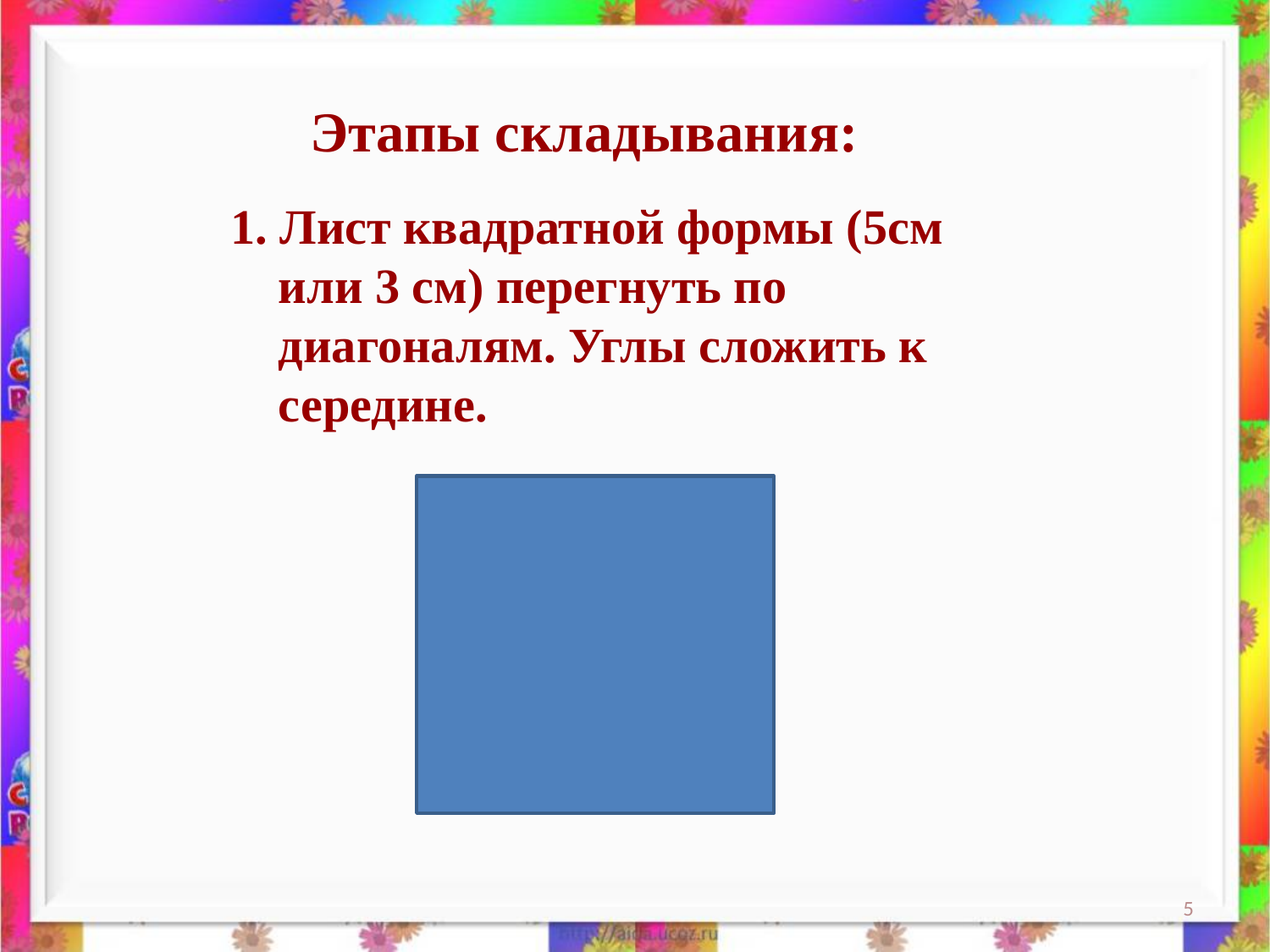

Этапы складывания:
1. Лист квадратной формы (5см или 3 см) перегнуть по диагоналям. Углы сложить к середине.

5